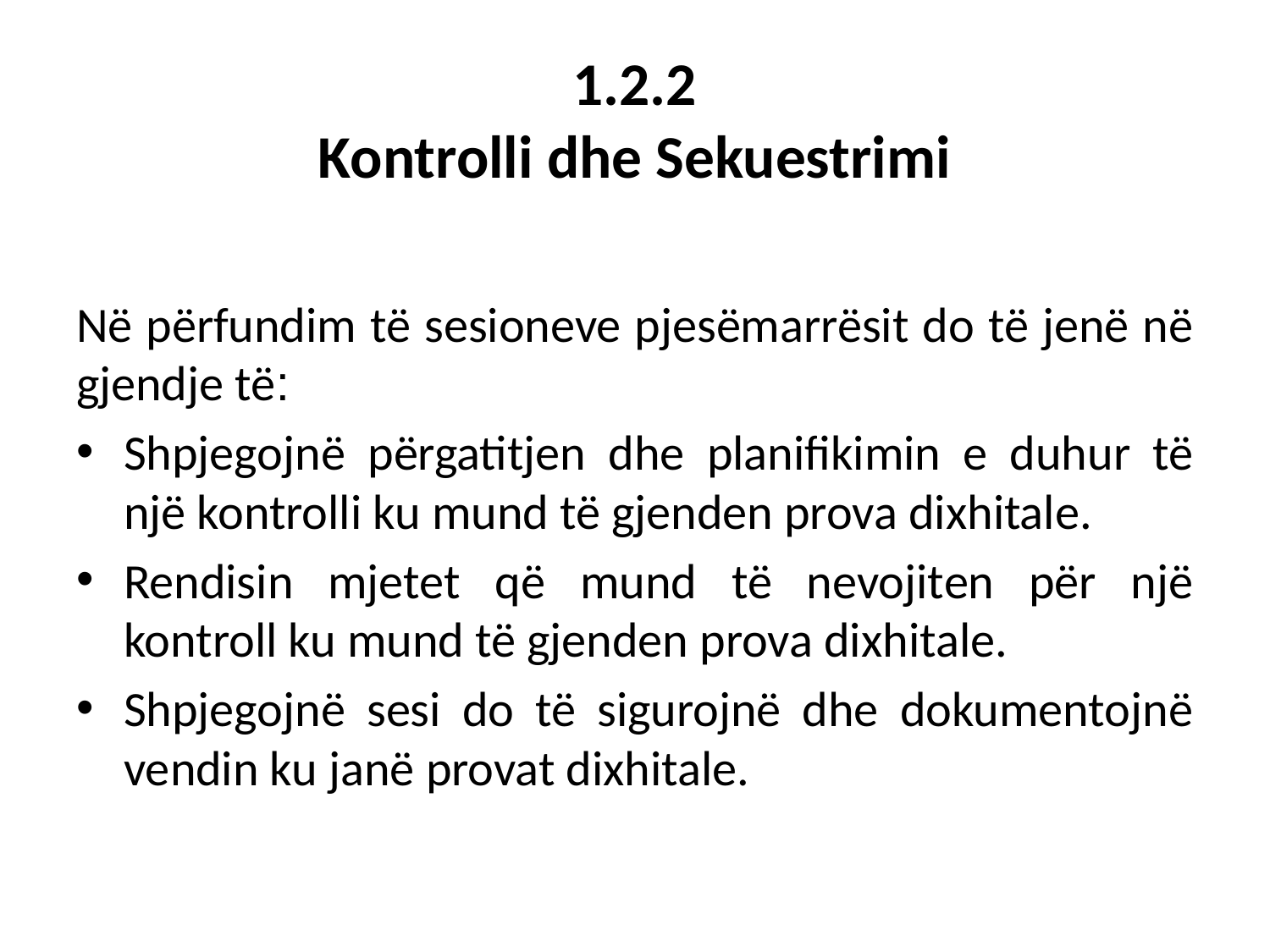

# 1.2.2 Kontrolli dhe Sekuestrimi
Në përfundim të sesioneve pjesëmarrësit do të jenë në gjendje të:
Shpjegojnë përgatitjen dhe planifikimin e duhur të një kontrolli ku mund të gjenden prova dixhitale.
Rendisin mjetet që mund të nevojiten për një kontroll ku mund të gjenden prova dixhitale.
Shpjegojnë sesi do të sigurojnë dhe dokumentojnë vendin ku janë provat dixhitale.